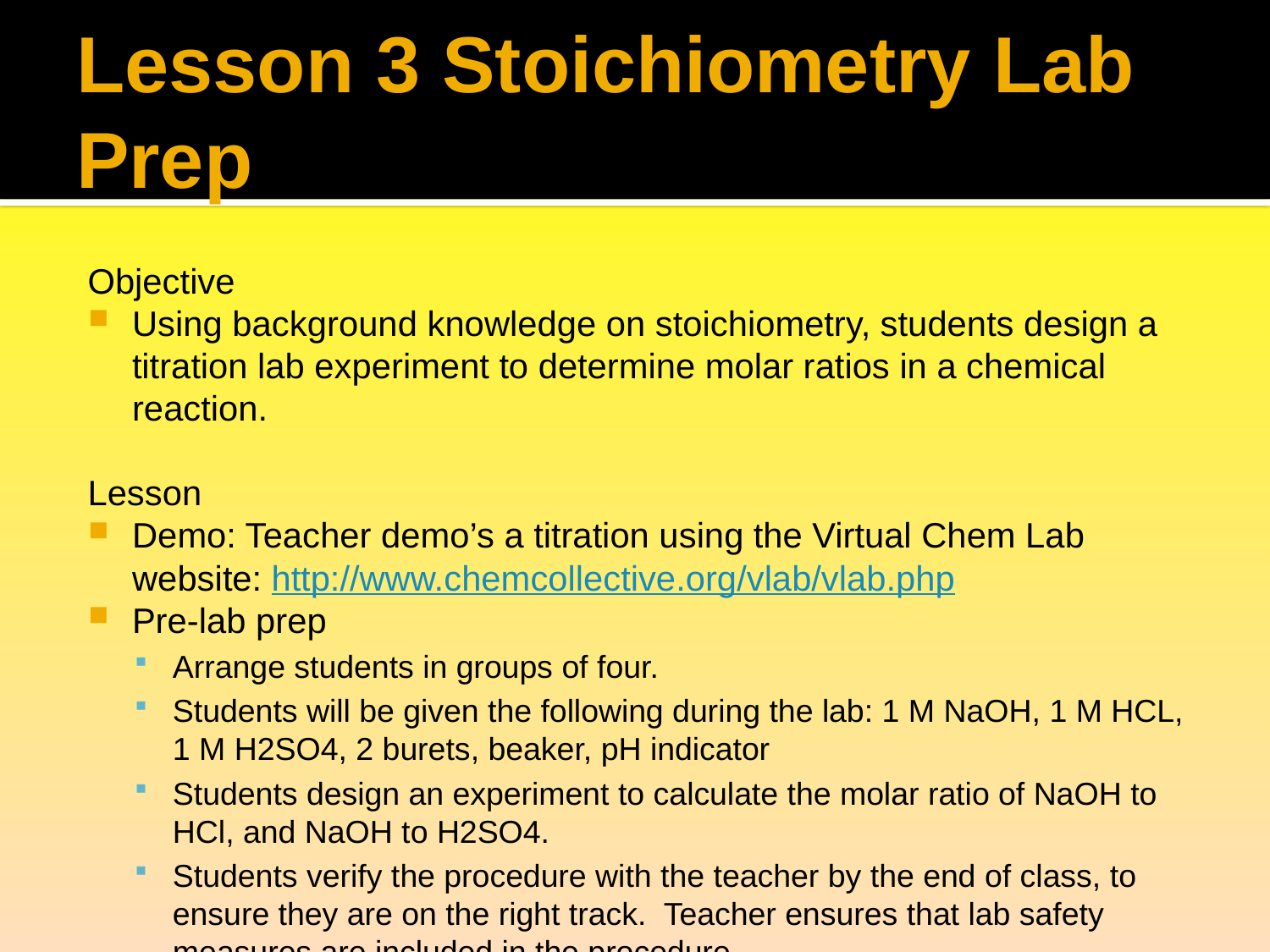

# Lesson 3 Stoichiometry Lab Prep
Objective
Using background knowledge on stoichiometry, students design a titration lab experiment to determine molar ratios in a chemical reaction.

Lesson
Demo: Teacher demo’s a titration using the Virtual Chem Lab website: http://www.chemcollective.org/vlab/vlab.php
Pre-lab prep
Arrange students in groups of four.
Students will be given the following during the lab: 1 M NaOH, 1 M HCL, 1 M H2SO4, 2 burets, beaker, pH indicator
Students design an experiment to calculate the molar ratio of NaOH to HCl, and NaOH to H2SO4.
Students verify the procedure with the teacher by the end of class, to ensure they are on the right track.  Teacher ensures that lab safety measures are included in the procedure.